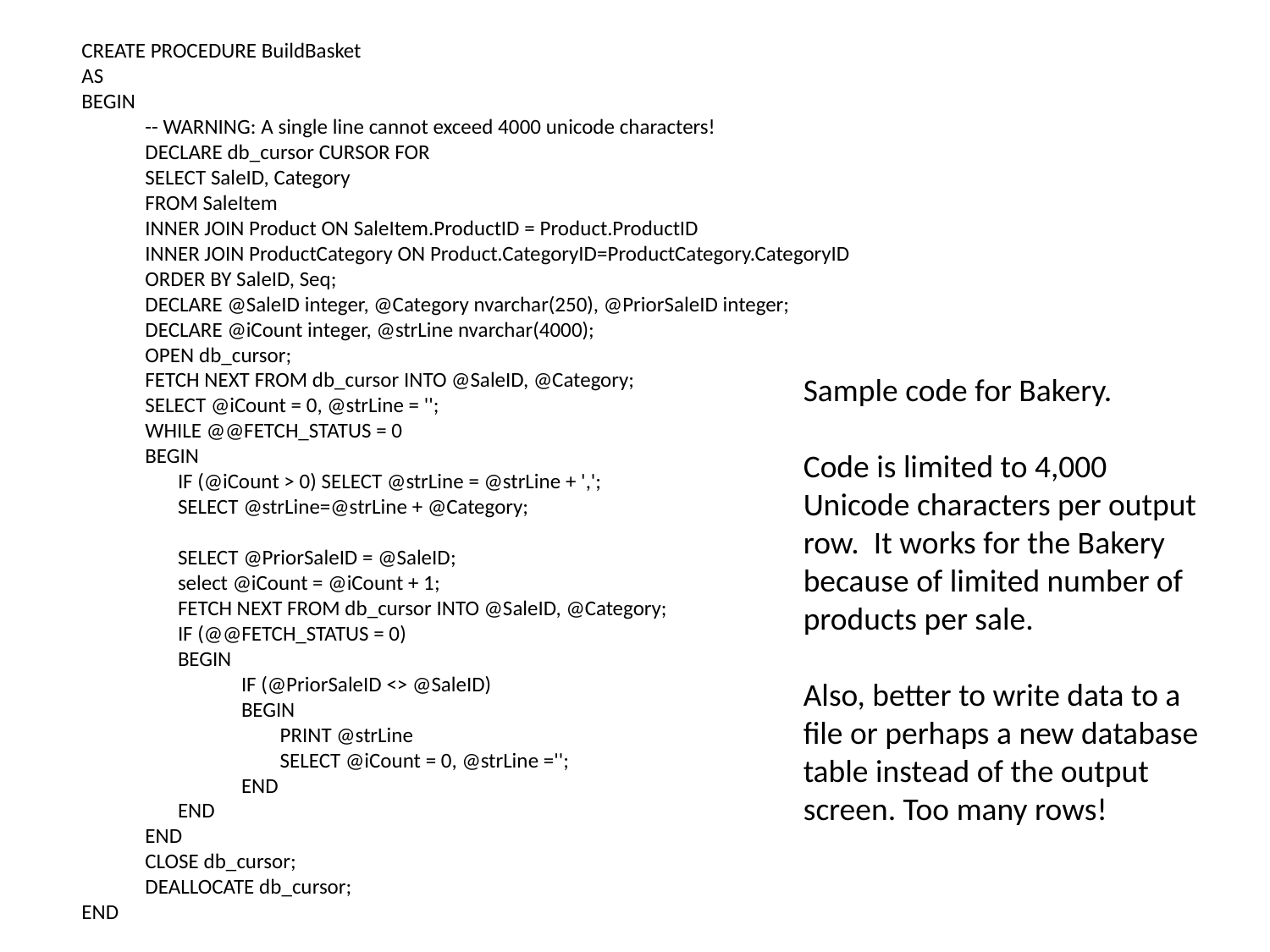

CREATE PROCEDURE BuildBasket
AS
BEGIN
	-- WARNING: A single line cannot exceed 4000 unicode characters!
	DECLARE db_cursor CURSOR FOR
	SELECT SaleID, Category
	FROM SaleItem
	INNER JOIN Product ON SaleItem.ProductID = Product.ProductID
	INNER JOIN ProductCategory ON Product.CategoryID=ProductCategory.CategoryID
	ORDER BY SaleID, Seq;
	DECLARE @SaleID integer, @Category nvarchar(250), @PriorSaleID integer;
	DECLARE @iCount integer, @strLine nvarchar(4000);
	OPEN db_cursor;
	FETCH NEXT FROM db_cursor INTO @SaleID, @Category;
	SELECT @iCount = 0, @strLine = '';
	WHILE @@FETCH_STATUS = 0
	BEGIN
		IF (@iCount > 0) SELECT @strLine = @strLine + ',';
		SELECT @strLine=@strLine + @Category;

		SELECT @PriorSaleID = @SaleID;
		select @iCount = @iCount + 1;
		FETCH NEXT FROM db_cursor INTO @SaleID, @Category;
		IF (@@FETCH_STATUS = 0)
		BEGIN
			IF (@PriorSaleID <> @SaleID)
			BEGIN
				PRINT @strLine
				SELECT @iCount = 0, @strLine ='';
			END
		END
	END
	CLOSE db_cursor;
	DEALLOCATE db_cursor;
END
Sample code for Bakery.

Code is limited to 4,000 Unicode characters per output row.  It works for the Bakery because of limited number of products per sale.

Also, better to write data to a file or perhaps a new database table instead of the output screen. Too many rows!